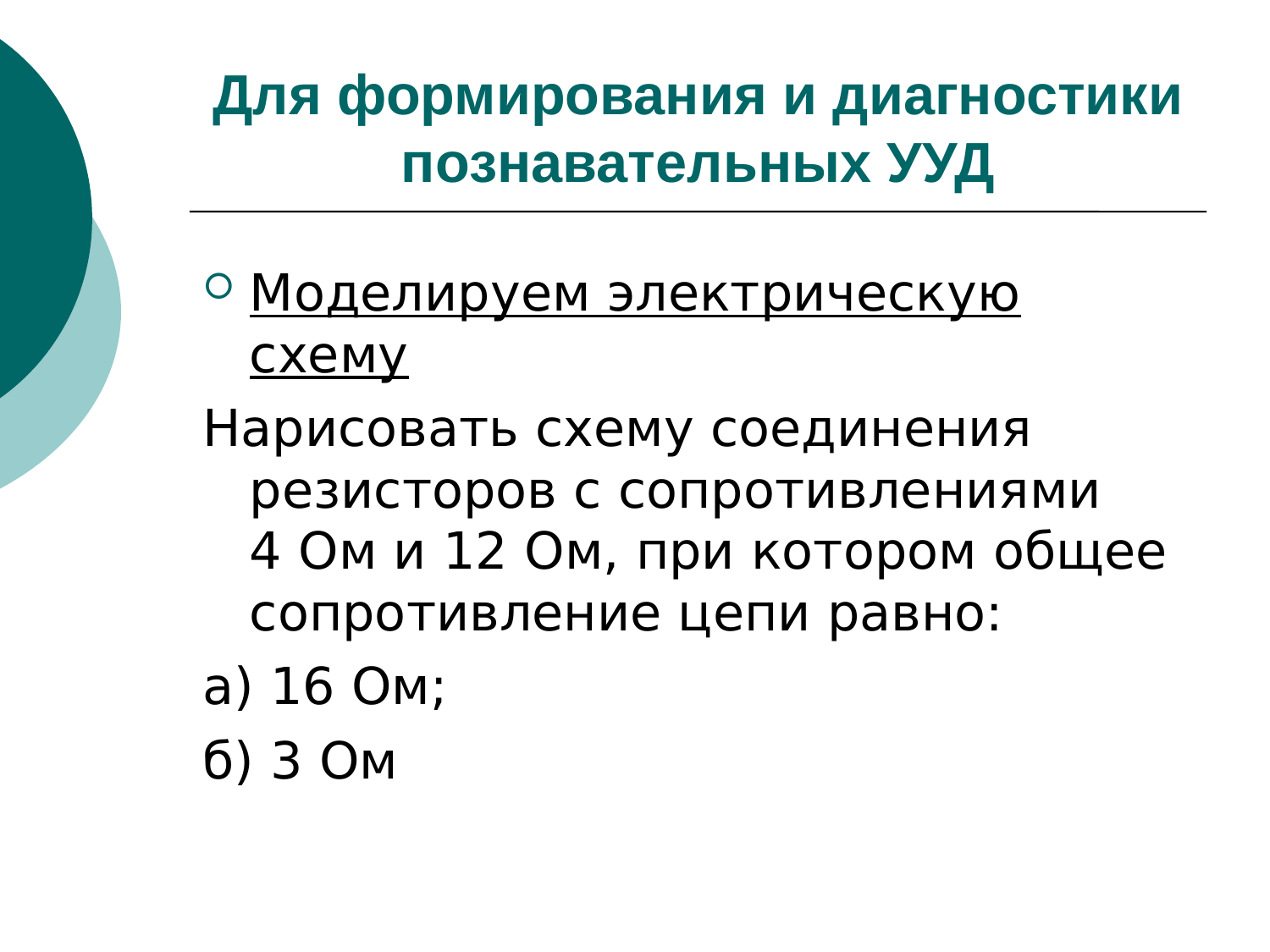

Для формирования и диагностики познавательных УУД
Моделируем электрическую схему
Нарисовать схему соединения резисторов с сопротивлениями     4 Ом и 12 Ом, при котором общее сопротивление цепи равно:
а) 16 Ом;
б) 3 Ом